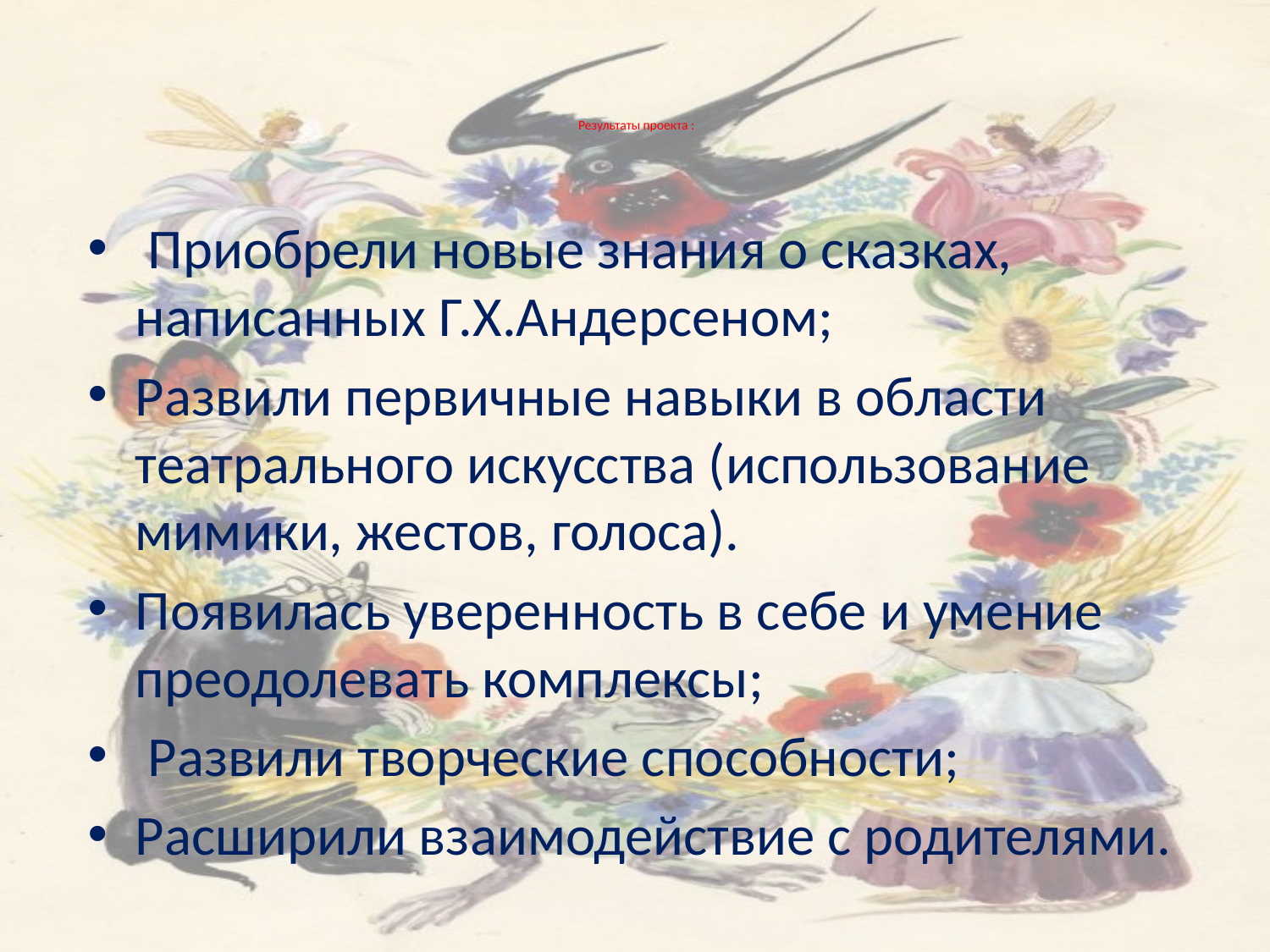

# Результаты проекта :
 Приобрели новые знания о сказках, написанных Г.Х.Андерсеном;
Развили первичные навыки в области театрального искусства (использование мимики, жестов, голоса).
Появилась уверенность в себе и умение преодолевать комплексы;
 Развили творческие способности;
Расширили взаимодействие с родителями.